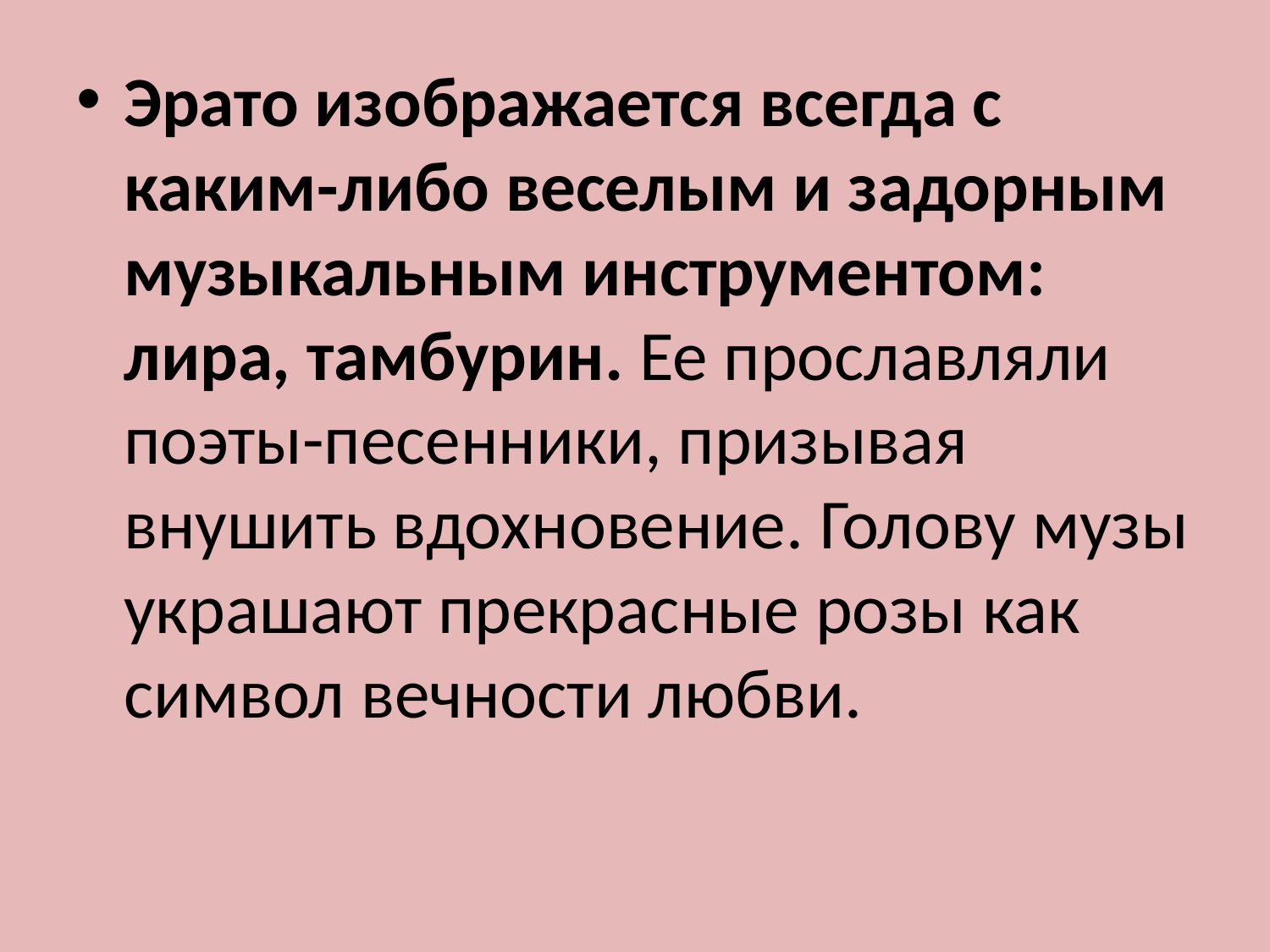

#
Эрато изображается всегда с каким-либо веселым и задорным музыкальным инструментом: лира, тамбурин. Ее прославляли поэты-песенники, призывая внушить вдохновение. Голову музы украшают прекрасные розы как символ вечности любви.